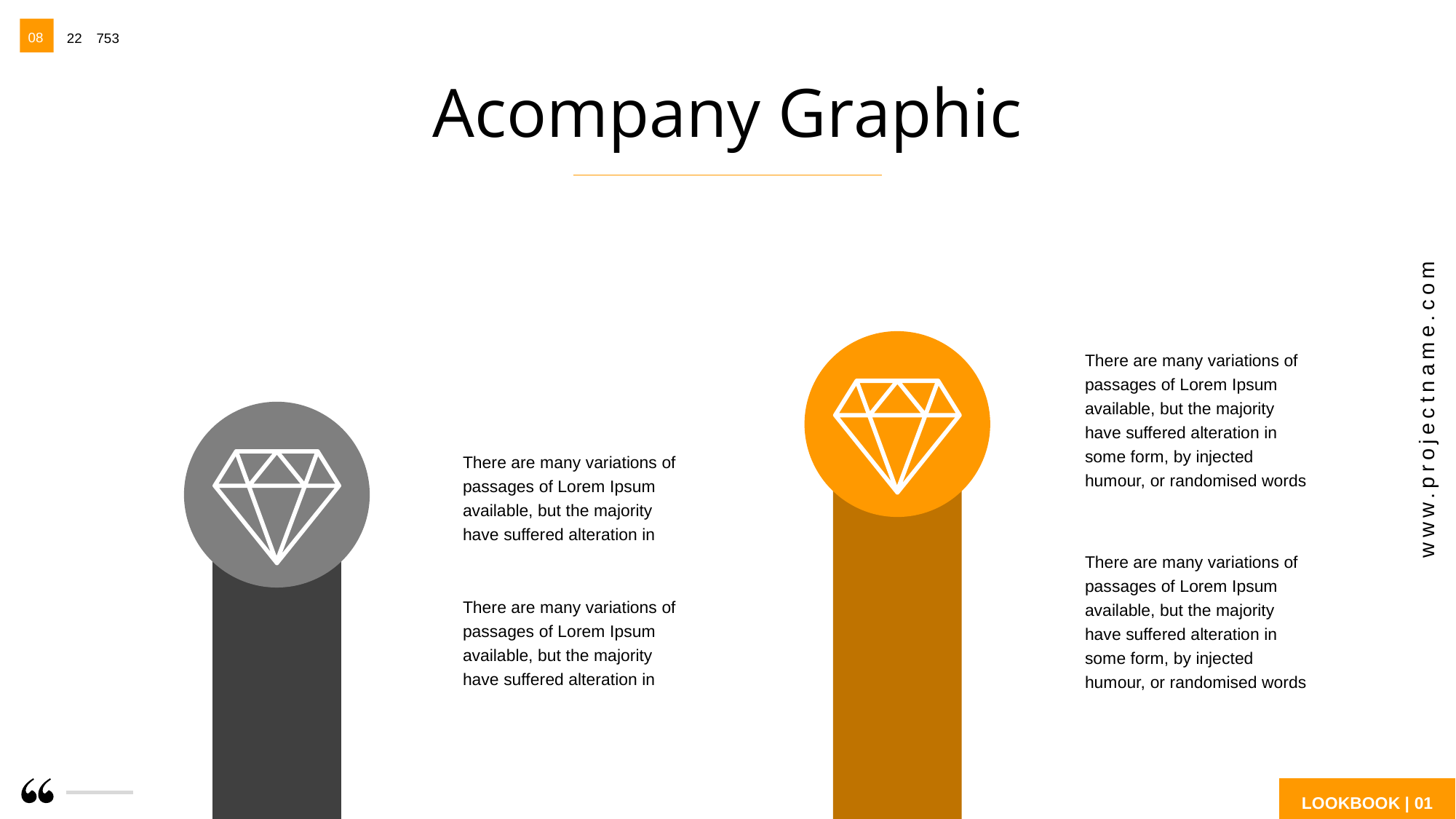

08
22
753
www.projectname.com

LOOKBOOK | 01
Acompany Graphic

There are many variations of passages of Lorem Ipsum available, but the majority have suffered alteration in some form, by injected humour, or randomised words

There are many variations of passages of Lorem Ipsum available, but the majority have suffered alteration in

There are many variations of passages of Lorem Ipsum available, but the majority have suffered alteration in some form, by injected humour, or randomised words
There are many variations of passages of Lorem Ipsum available, but the majority have suffered alteration in